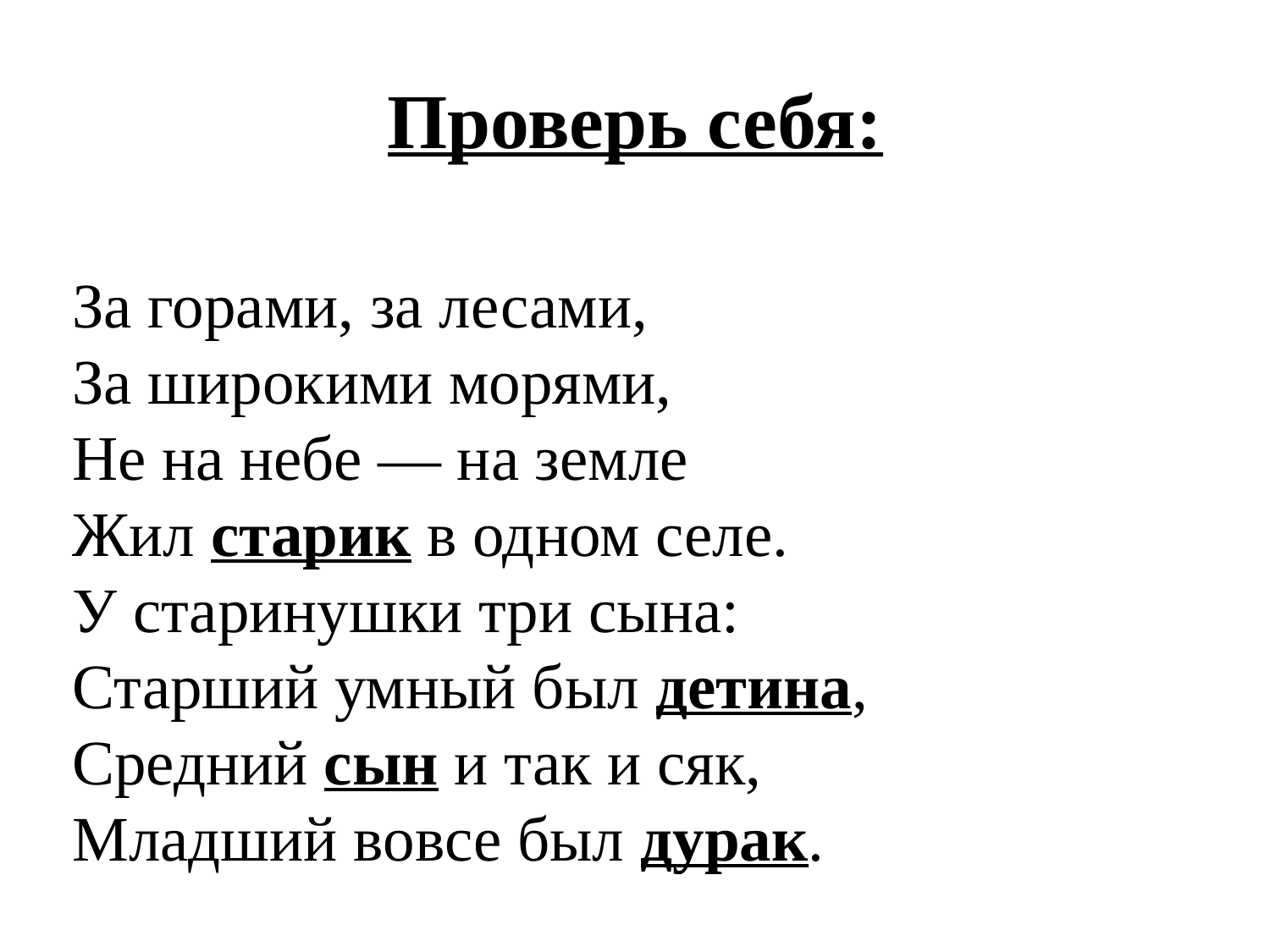

# Проверь себя:
За горами, за лесами,
За широкими морями,
Не на небе — на земле
Жил старик в одном селе.
У старинушки три сына:
Старший умный был детина,
Средний сын и так и сяк,
Младший вовсе был дурак.